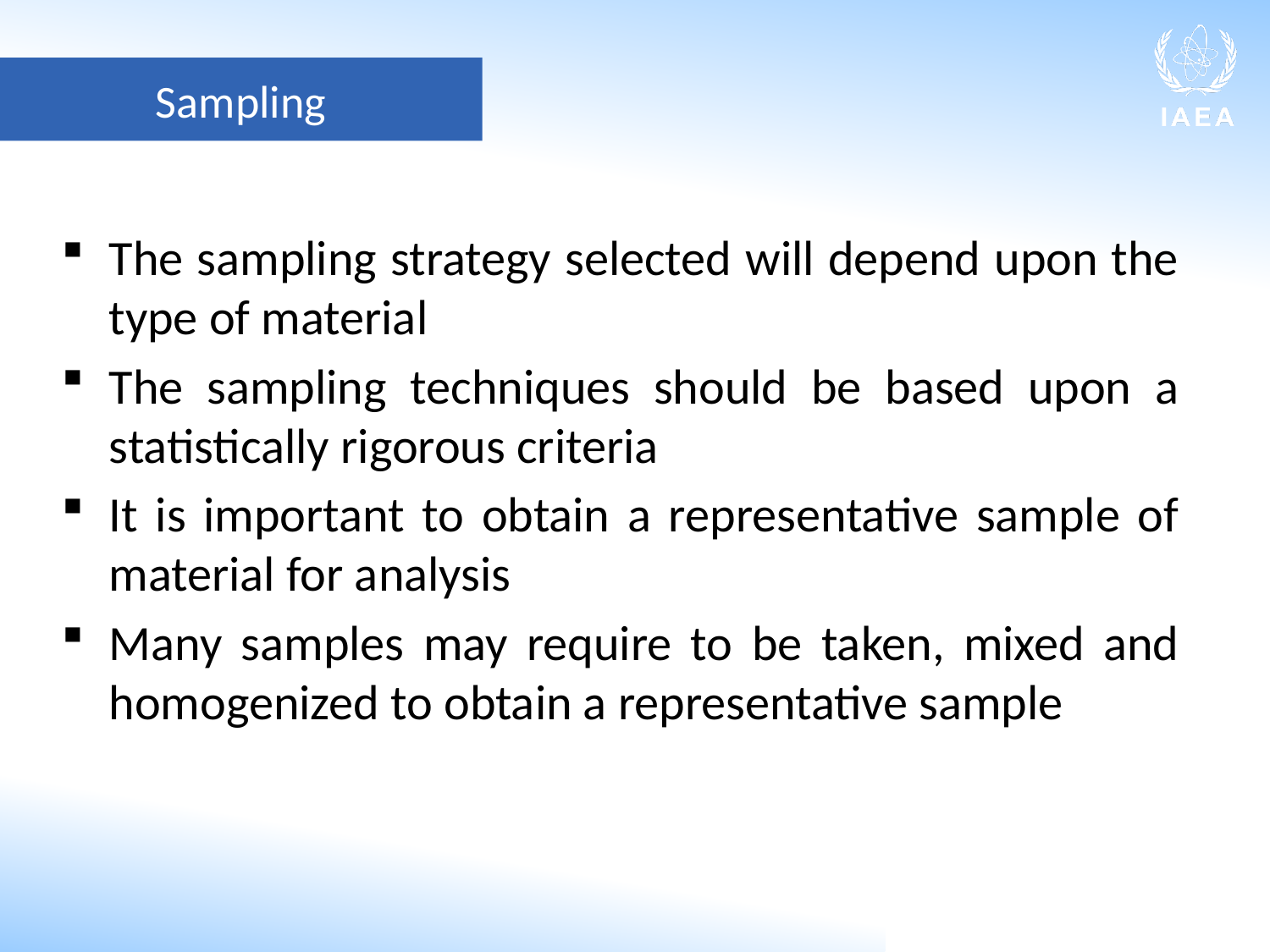

Sampling
The sampling strategy selected will depend upon the type of material
The sampling techniques should be based upon a statistically rigorous criteria
It is important to obtain a representative sample of material for analysis
Many samples may require to be taken, mixed and homogenized to obtain a representative sample